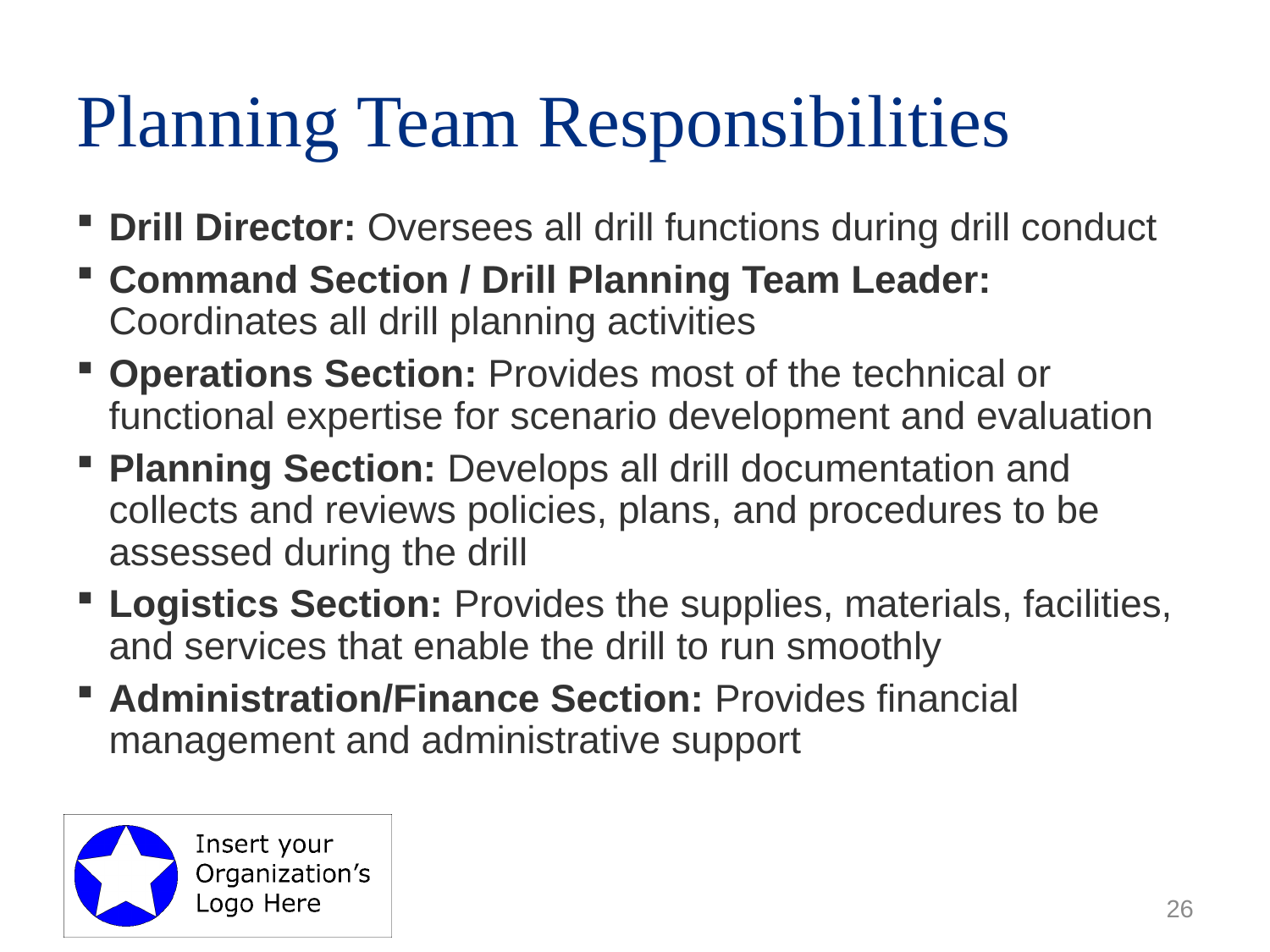

# Planning Team Responsibilities
Drill Director: Oversees all drill functions during drill conduct
Command Section / Drill Planning Team Leader: Coordinates all drill planning activities
Operations Section: Provides most of the technical or functional expertise for scenario development and evaluation
Planning Section: Develops all drill documentation and collects and reviews policies, plans, and procedures to be assessed during the drill
Logistics Section: Provides the supplies, materials, facilities, and services that enable the drill to run smoothly
Administration/Finance Section: Provides financial management and administrative support
26